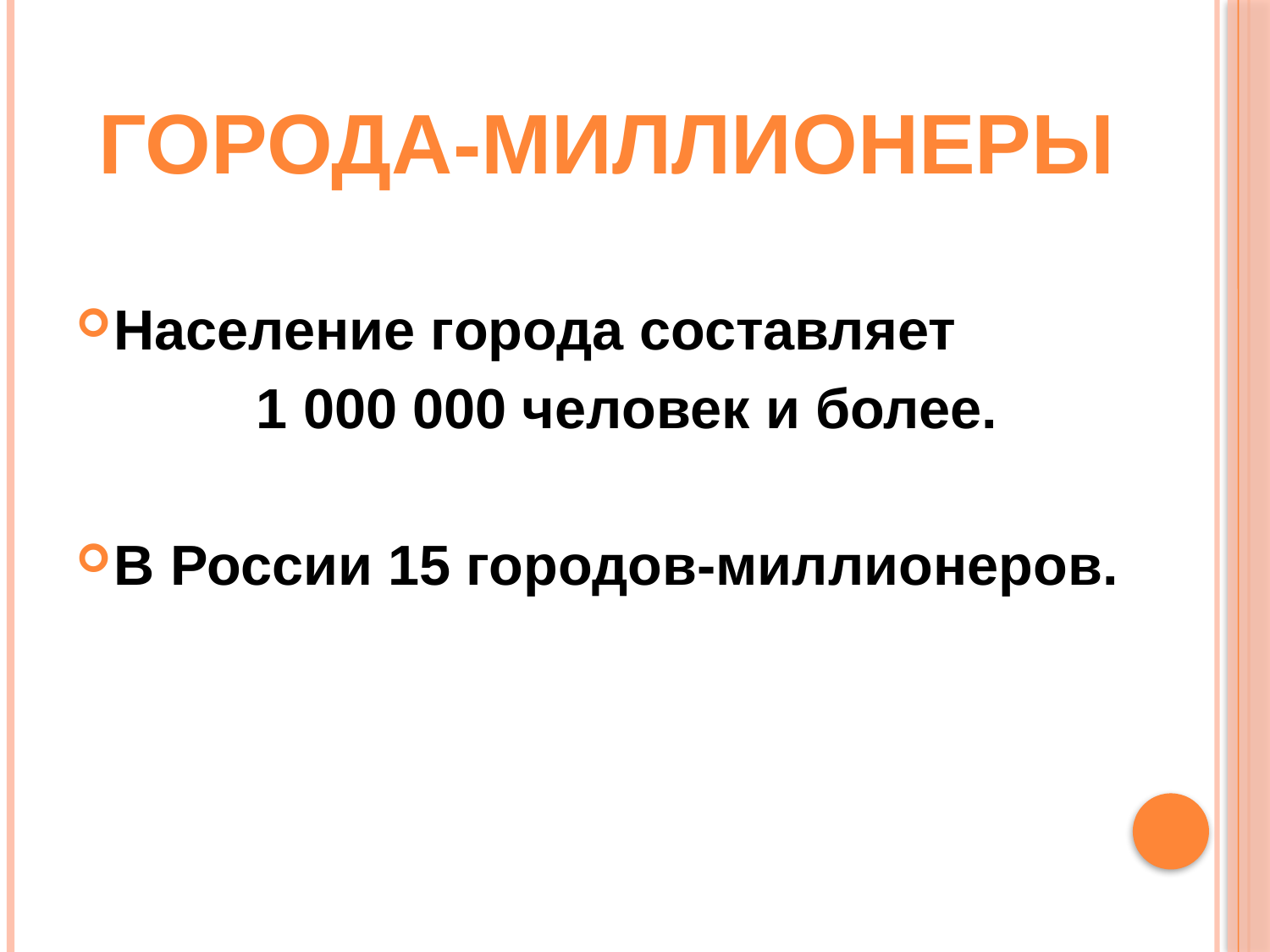

# Города-миллионеры
Население города составляет
1 000 000 человек и более.

В России 15 городов-миллионеров.